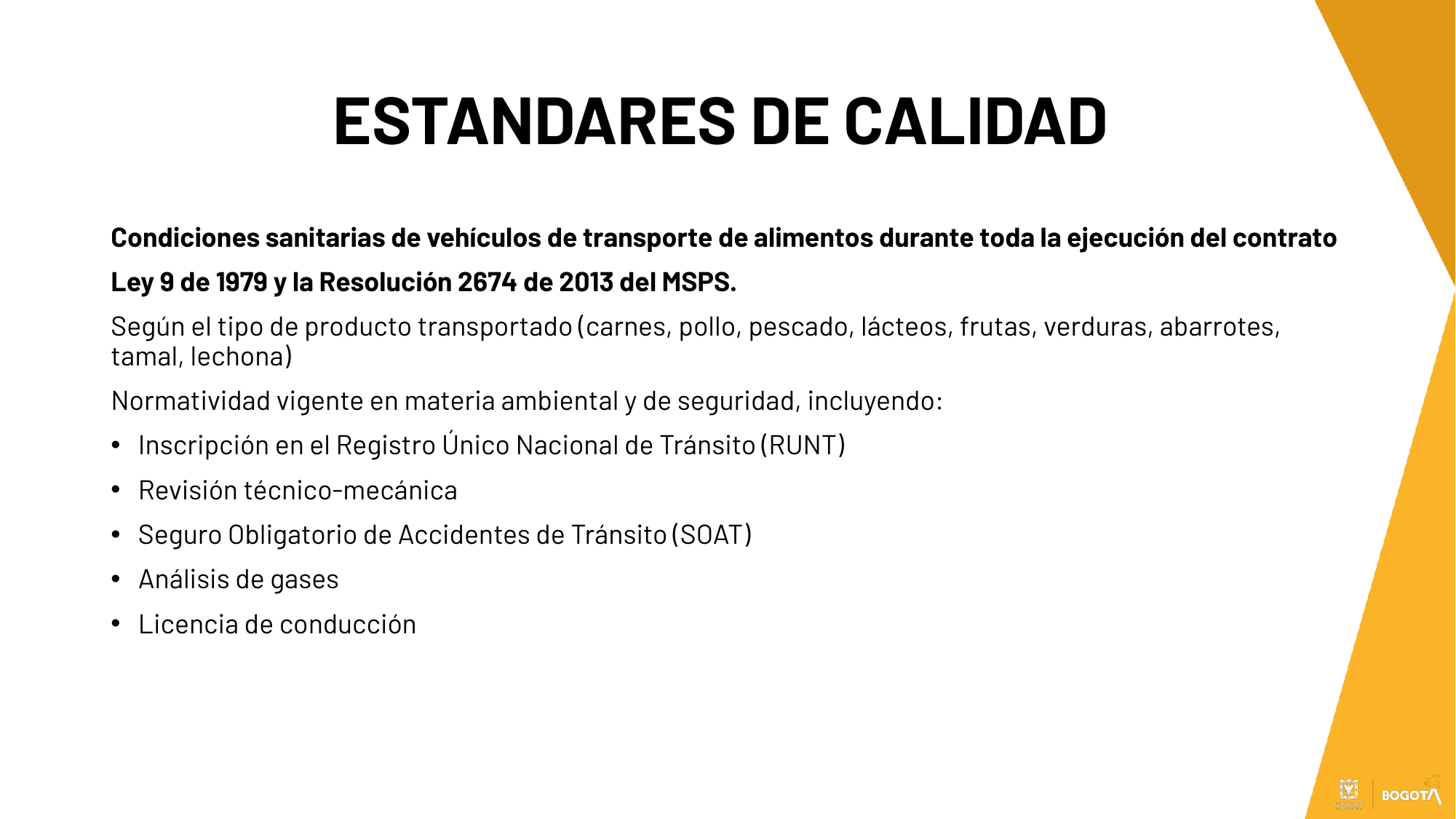

# ESTANDARES DE CALIDAD
Condiciones sanitarias de vehículos de transporte de alimentos durante toda la ejecución del contrato
Ley 9 de 1979 y la Resolución 2674 de 2013 del MSPS.
Según el tipo de producto transportado (carnes, pollo, pescado, lácteos, frutas, verduras, abarrotes, tamal, lechona)
Normatividad vigente en materia ambiental y de seguridad, incluyendo:
Inscripción en el Registro Único Nacional de Tránsito (RUNT)
Revisión técnico-mecánica
Seguro Obligatorio de Accidentes de Tránsito (SOAT)
Análisis de gases
Licencia de conducción